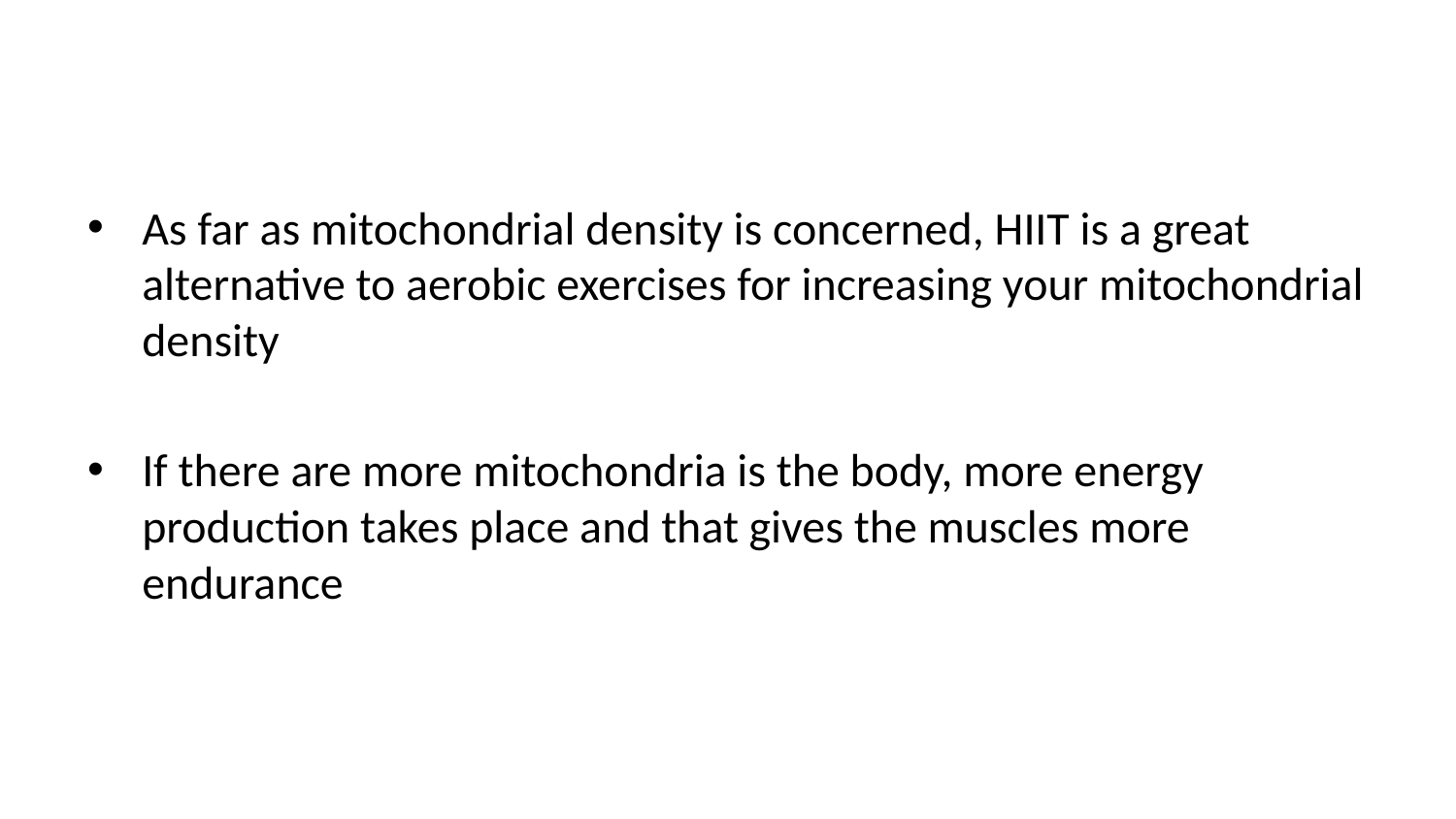

As far as mitochondrial density is concerned, HIIT is a great alternative to aerobic exercises for increasing your mitochondrial density

If there are more mitochondria is the body, more energy production takes place and that gives the muscles more endurance